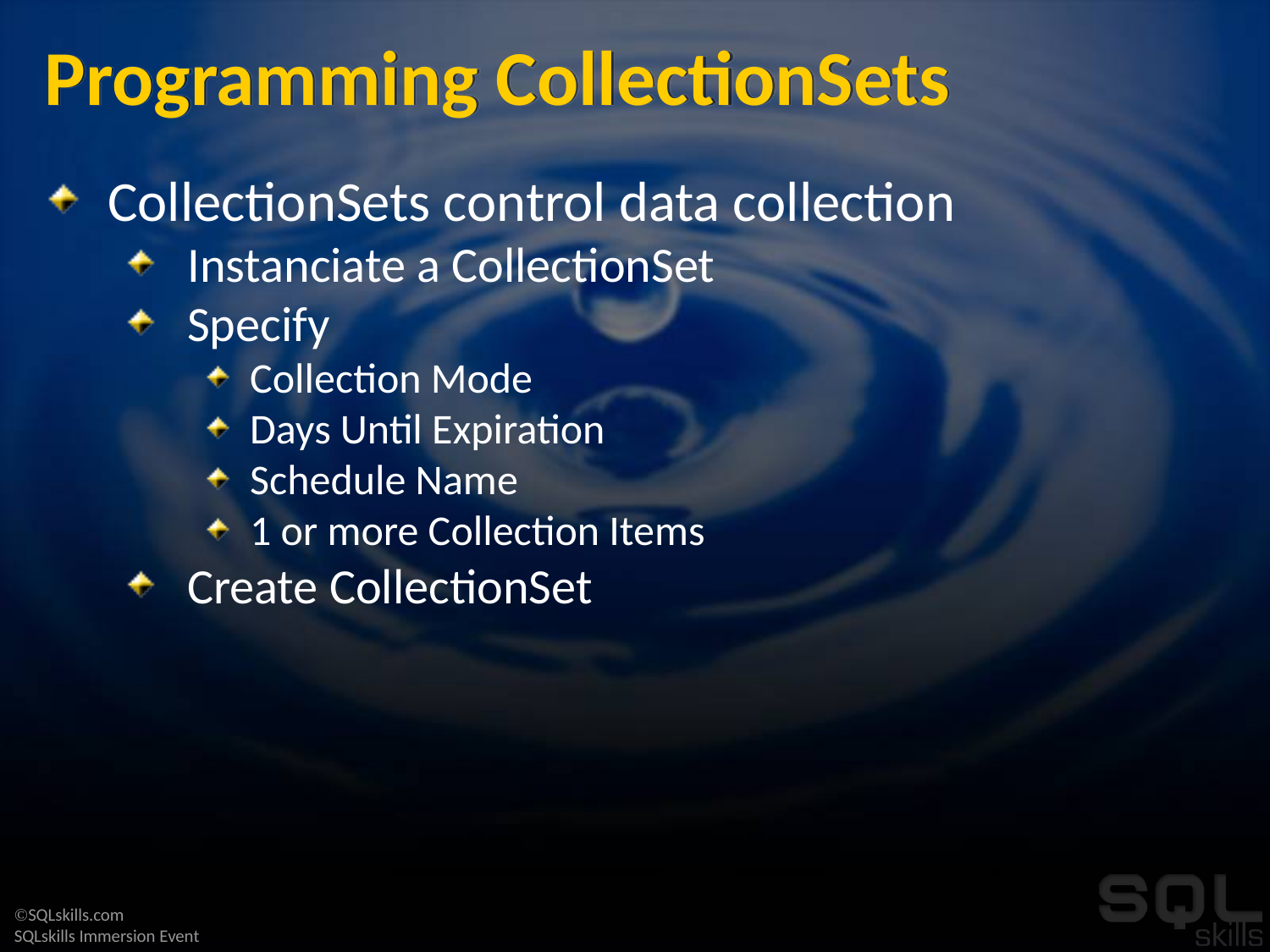

# Programming CollectionSets
CollectionSets control data collection
Instanciate a CollectionSet
Specify
Collection Mode
Days Until Expiration
Schedule Name
1 or more Collection Items
Create CollectionSet